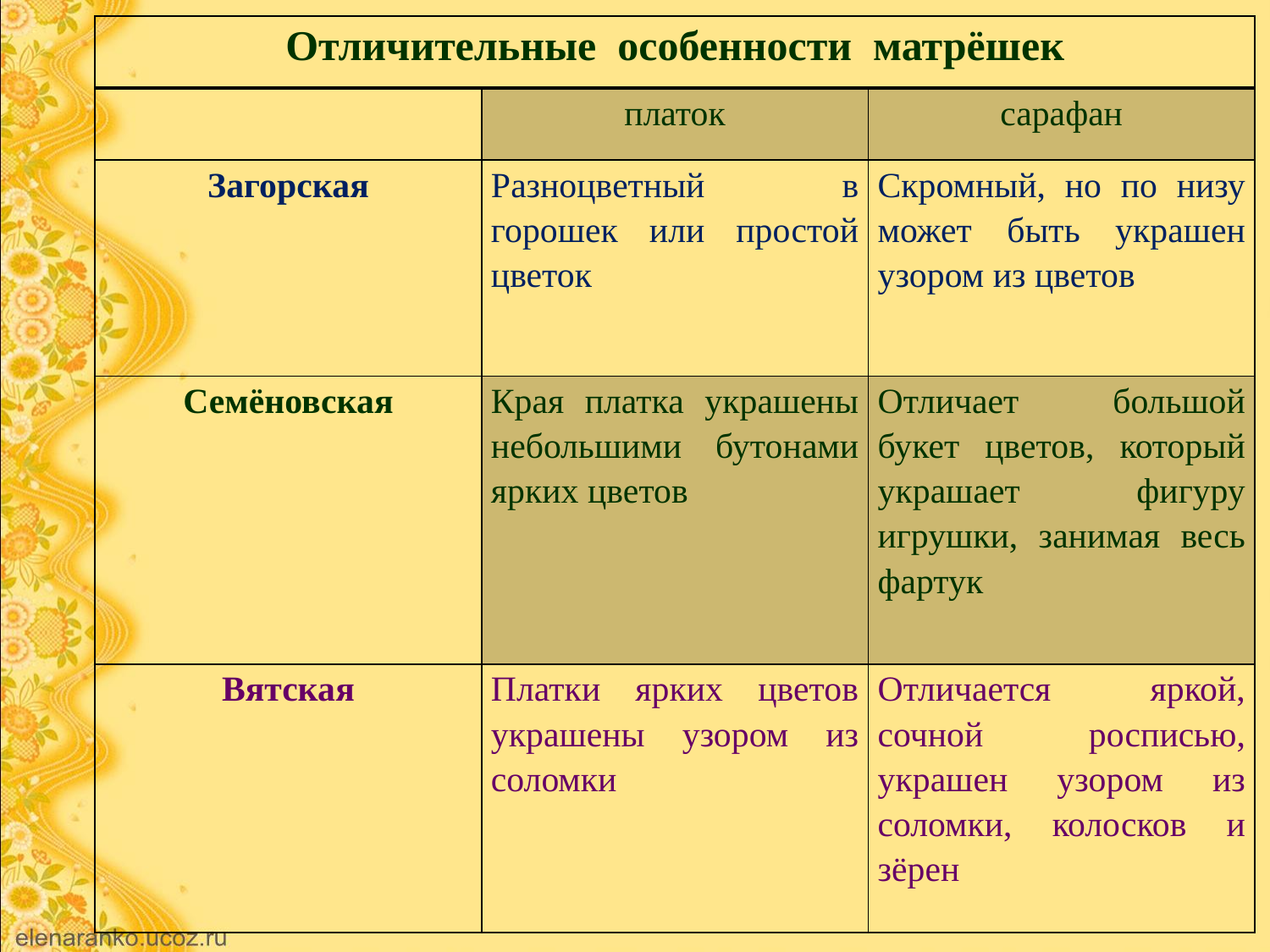

| Отличительные особенности матрёшек |  |  |
| --- | --- | --- |
|  | платок | сарафан |
| Загорская | Разноцветный в горошек или простой цветок | Скромный, но по низу может быть украшен узором из цветов |
| Семёновская | Края платка украшены небольшими бутонами ярких цветов | Отличает большой букет цветов, который украшает фигуру игрушки, занимая весь фартук |
| Вятская | Платки ярких цветов украшены узором из соломки | Отличается яркой, сочной росписью, украшен узором из соломки, колосков и зёрен |